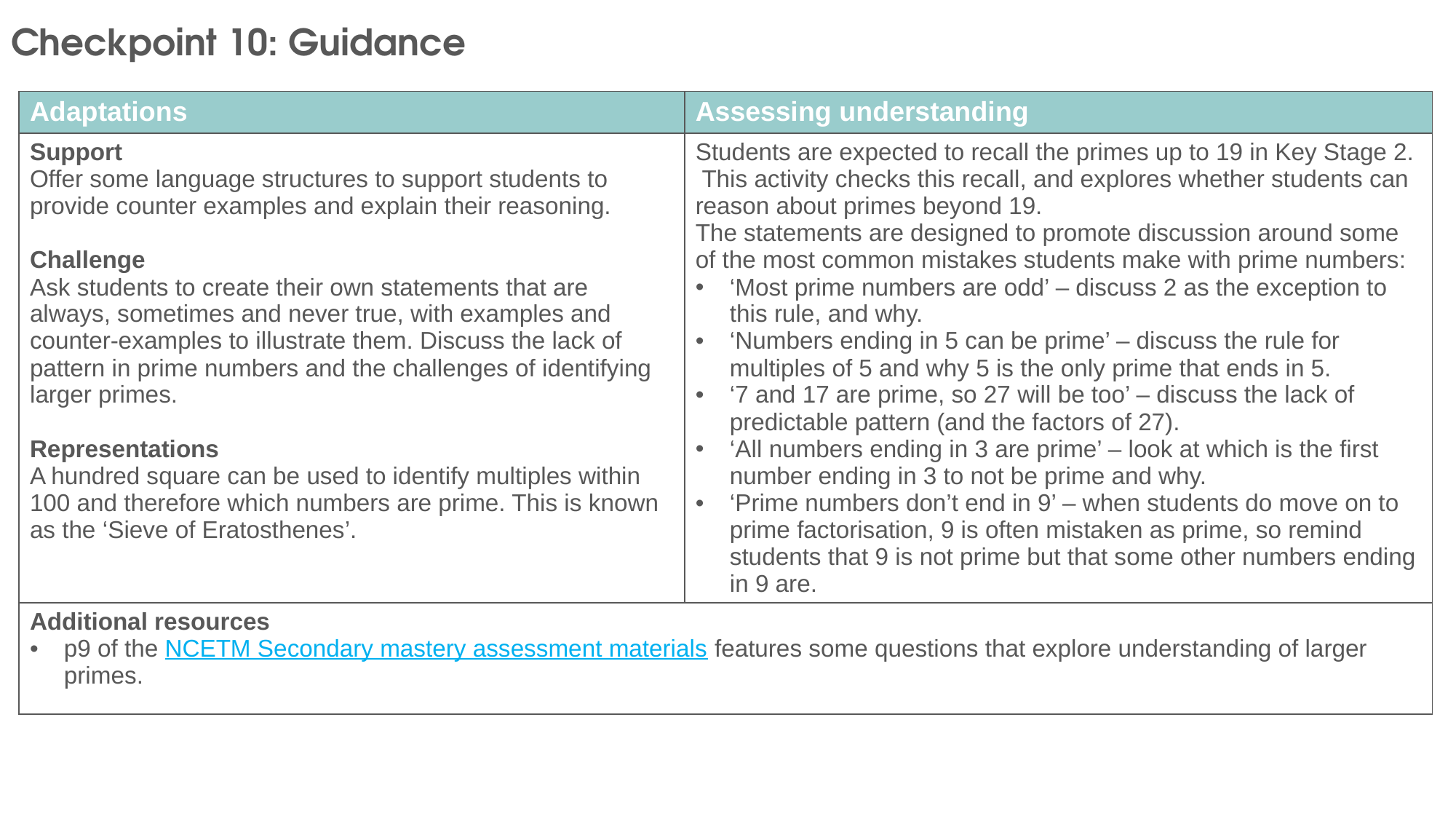

Checkpoint 10: Guidance
| Adaptations | Assessing understanding |
| --- | --- |
| Support Offer some language structures to support students to provide counter examples and explain their reasoning. Challenge Ask students to create their own statements that are always, sometimes and never true, with examples and counter-examples to illustrate them. Discuss the lack of pattern in prime numbers and the challenges of identifying larger primes. Representations A hundred square can be used to identify multiples within 100 and therefore which numbers are prime. This is known as the ‘Sieve of Eratosthenes’. | Students are expected to recall the primes up to 19 in Key Stage 2. This activity checks this recall, and explores whether students can reason about primes beyond 19. The statements are designed to promote discussion around some of the most common mistakes students make with prime numbers: ‘Most prime numbers are odd’ – discuss 2 as the exception to this rule, and why. ‘Numbers ending in 5 can be prime’ – discuss the rule for multiples of 5 and why 5 is the only prime that ends in 5. ‘7 and 17 are prime, so 27 will be too’ – discuss the lack of predictable pattern (and the factors of 27). ‘All numbers ending in 3 are prime’ – look at which is the first number ending in 3 to not be prime and why. ‘Prime numbers don’t end in 9’ – when students do move on to prime factorisation, 9 is often mistaken as prime, so remind students that 9 is not prime but that some other numbers ending in 9 are. |
| Additional resources p9 of the NCETM Secondary mastery assessment materials features some questions that explore understanding of larger primes. |  |